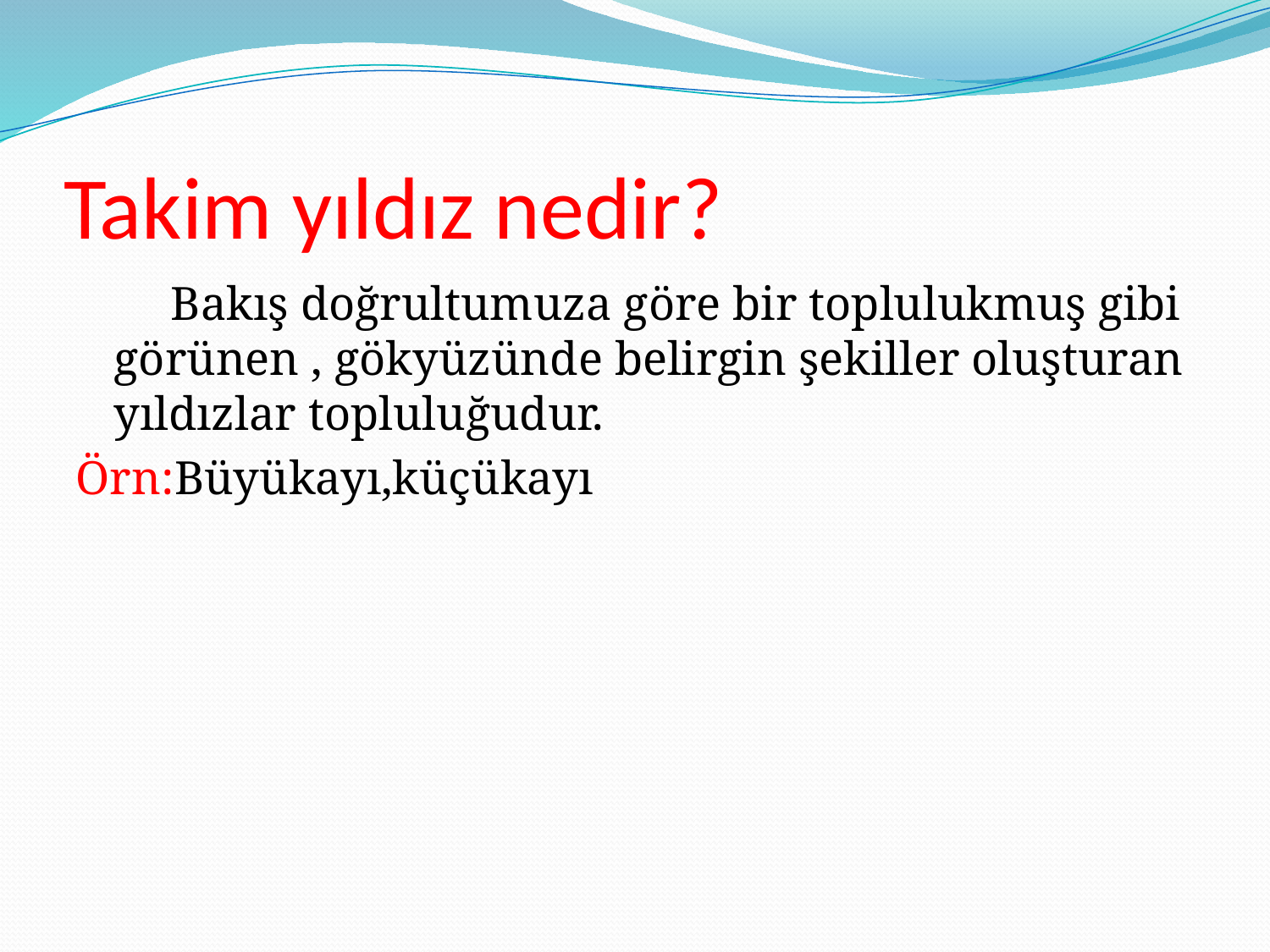

# Takim yıldız nedir?
        Bakış doğrultumuza göre bir toplulukmuş gibi görünen , gökyüzünde belirgin şekiller oluşturan yıldızlar topluluğudur.
Örn:Büyükayı,küçükayı